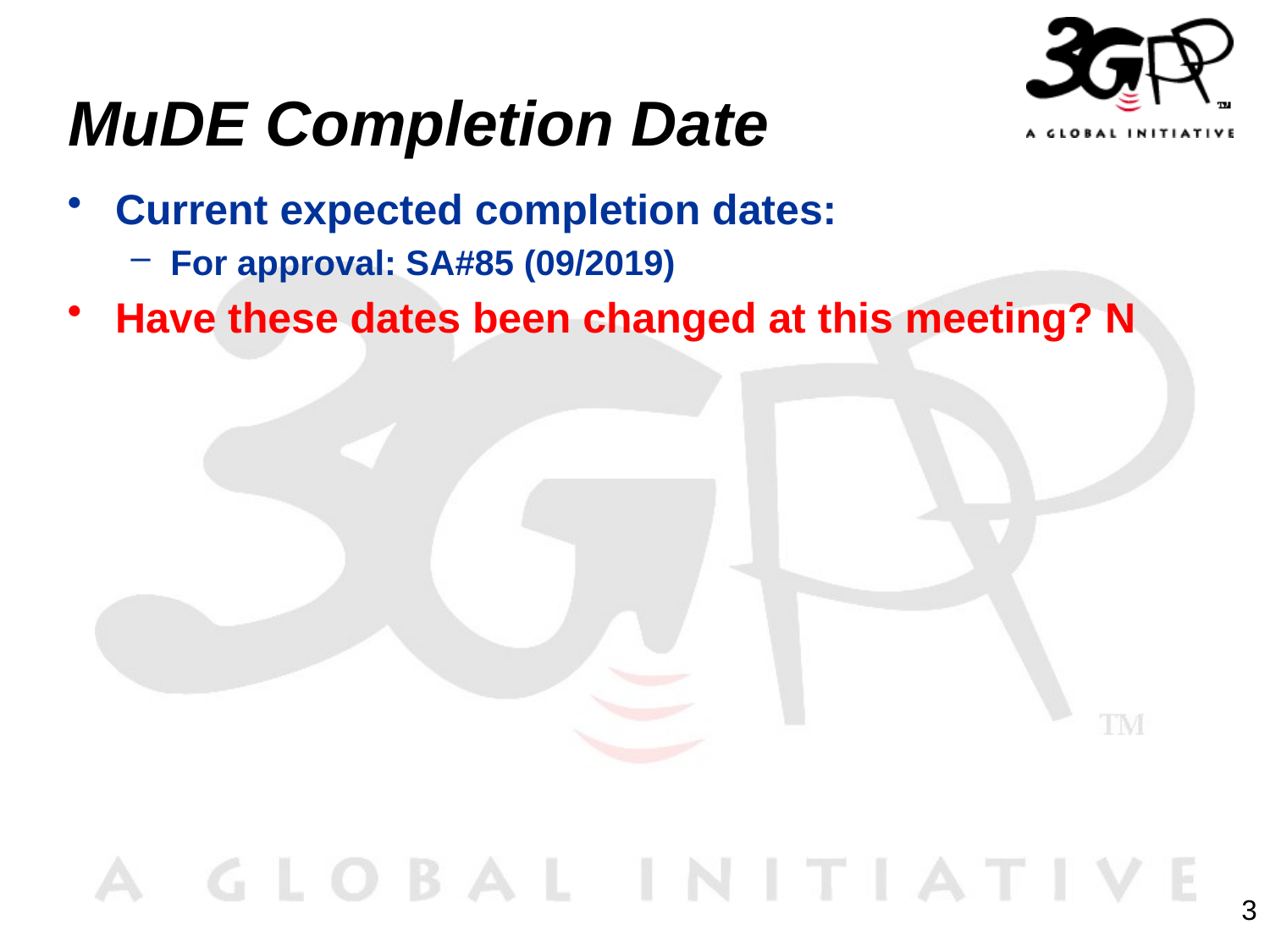

# MuDE Completion Date
Current expected completion dates:
For approval: SA#85 (09/2019)
Have these dates been changed at this meeting? N

3